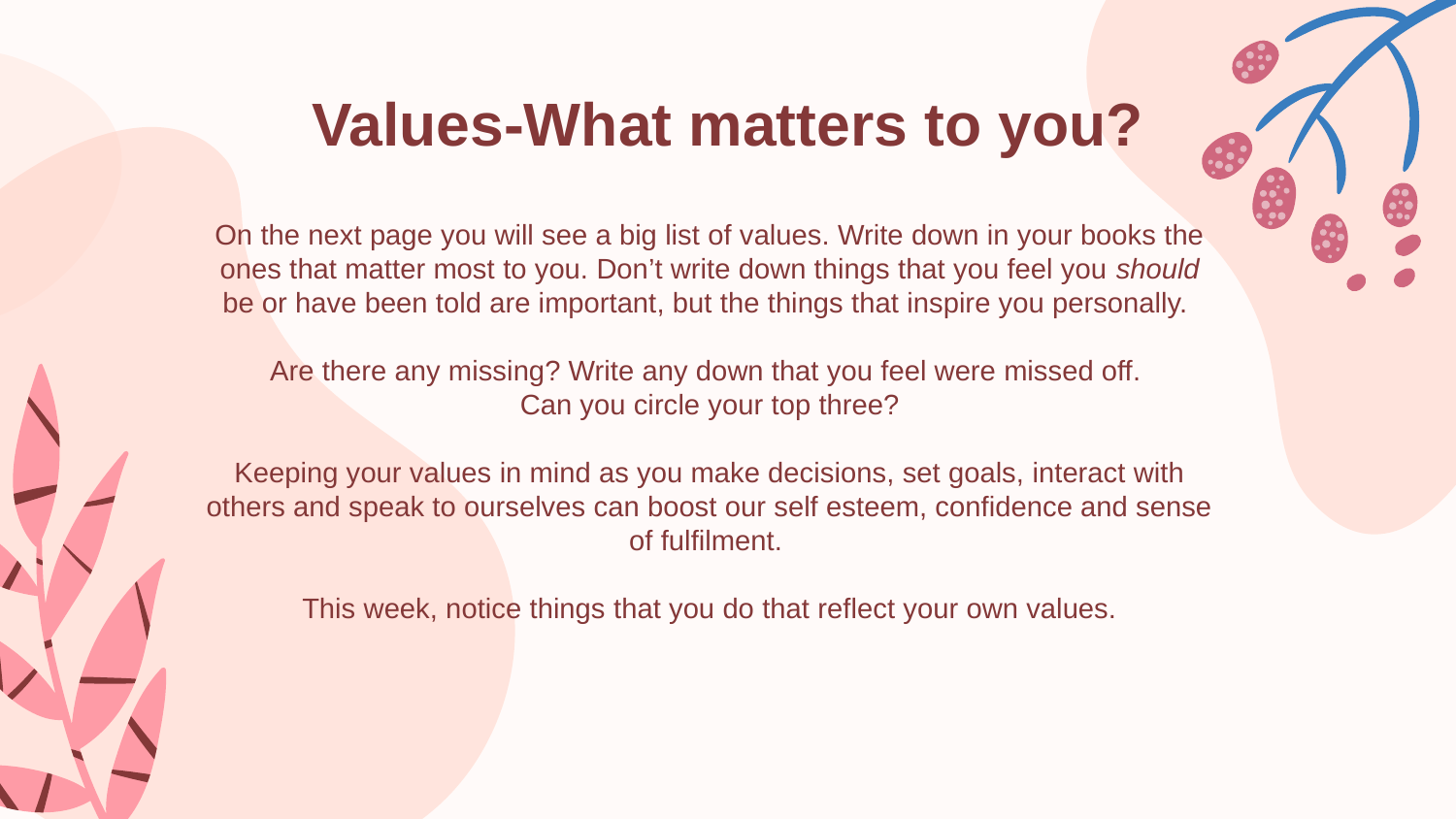

# Values-What matters to you?
On the next page you will see a big list of values. Write down in your books the ones that matter most to you. Don’t write down things that you feel you should be or have been told are important, but the things that inspire you personally.

Are there any missing? Write any down that you feel were missed off.
Can you circle your top three?

Keeping your values in mind as you make decisions, set goals, interact with others and speak to ourselves can boost our self esteem, confidence and sense of fulfilment.

This week, notice things that you do that reflect your own values.